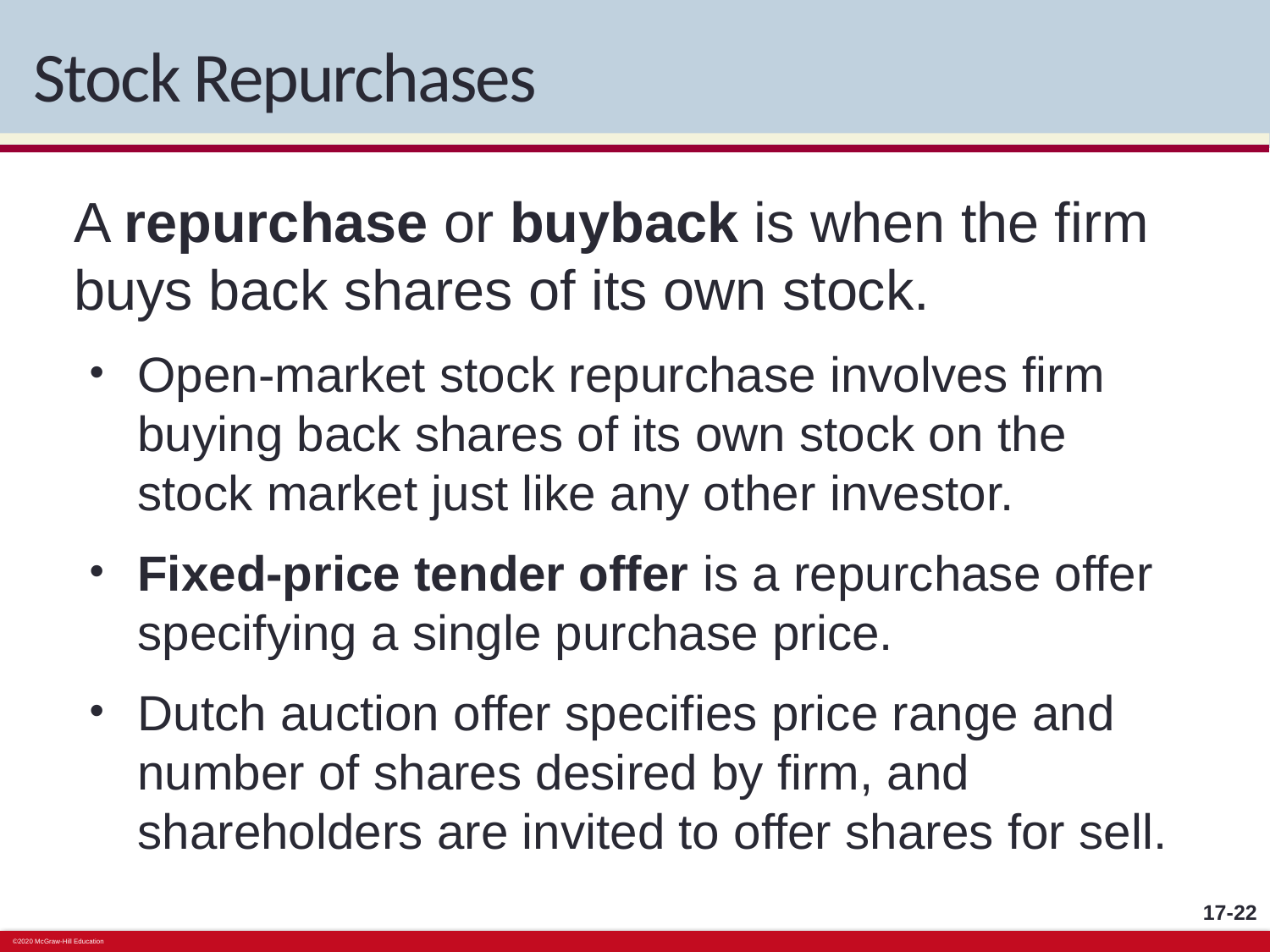

# Stock Repurchases
A repurchase or buyback is when the firm buys back shares of its own stock.
Open-market stock repurchase involves firm buying back shares of its own stock on the stock market just like any other investor.
Fixed-price tender offer is a repurchase offer specifying a single purchase price.
Dutch auction offer specifies price range and number of shares desired by firm, and shareholders are invited to offer shares for sell.